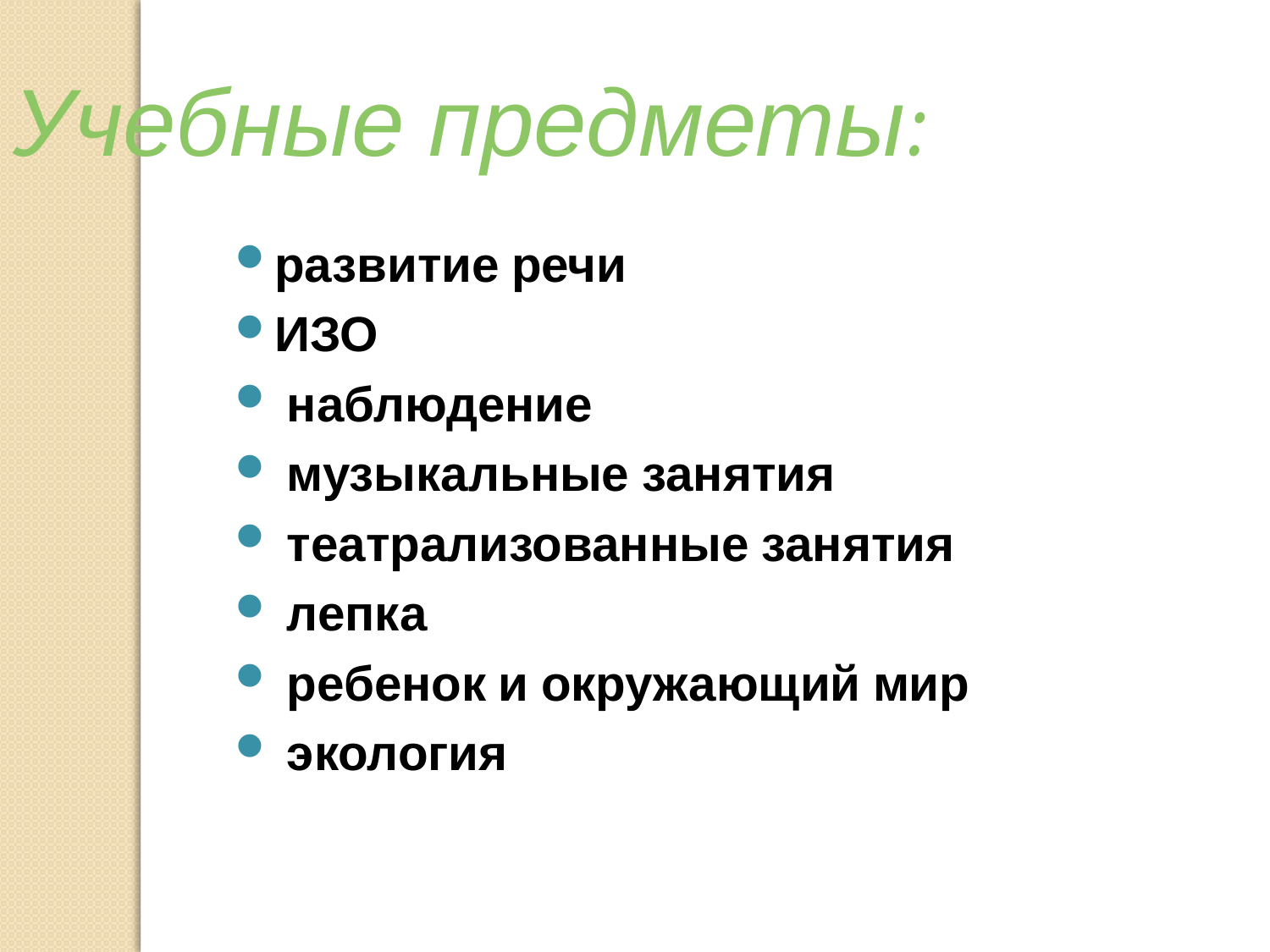

Учебные предметы:
развитие речи
ИЗО
 наблюдение
 музыкальные занятия
 театрализованные занятия
 лепка
 ребенок и окружающий мир
 экология